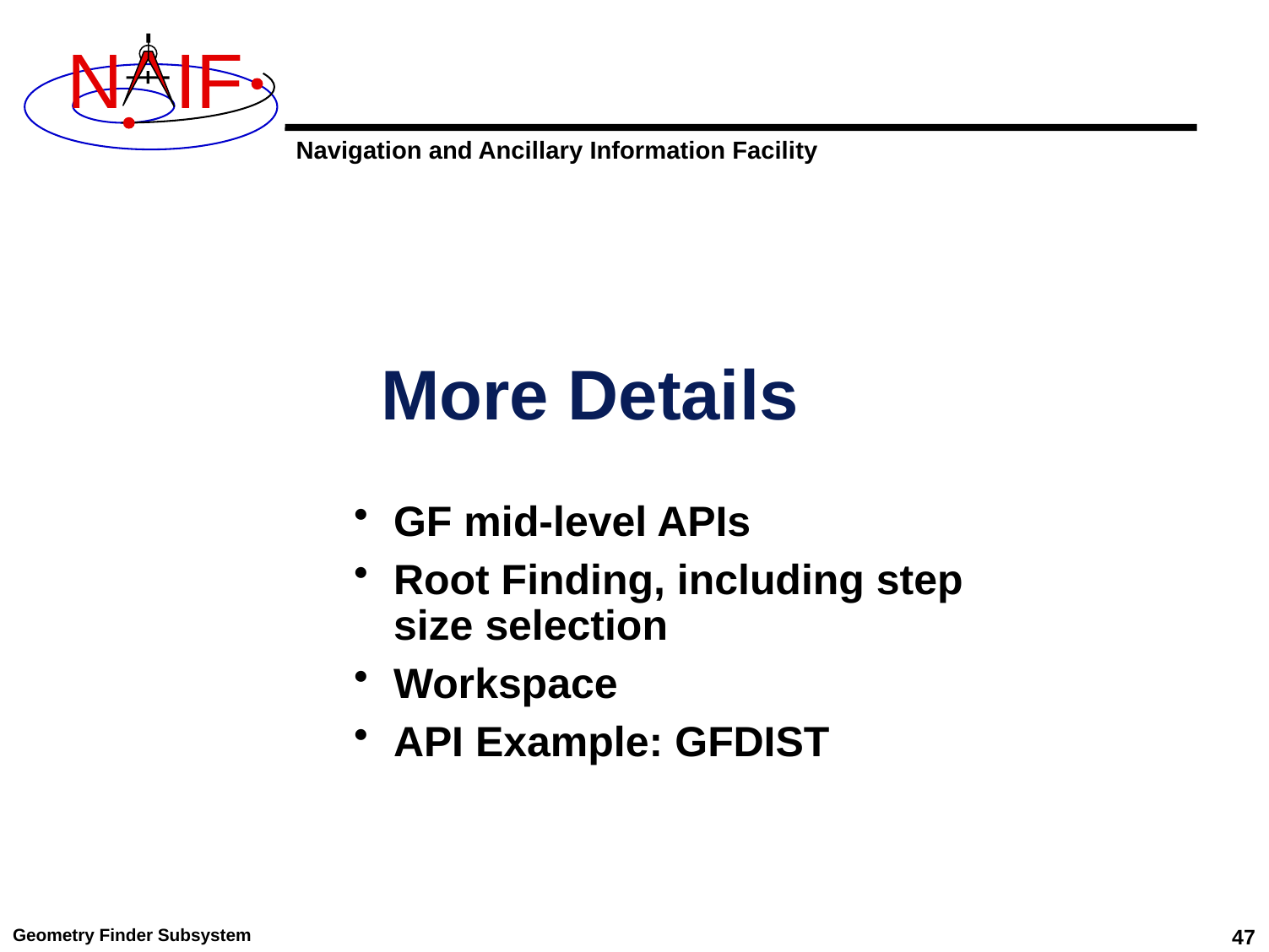

# More Details
GF mid-level APIs
Root Finding, including step size selection
Workspace
API Example: GFDIST

Geometry Finder Subsystem
47